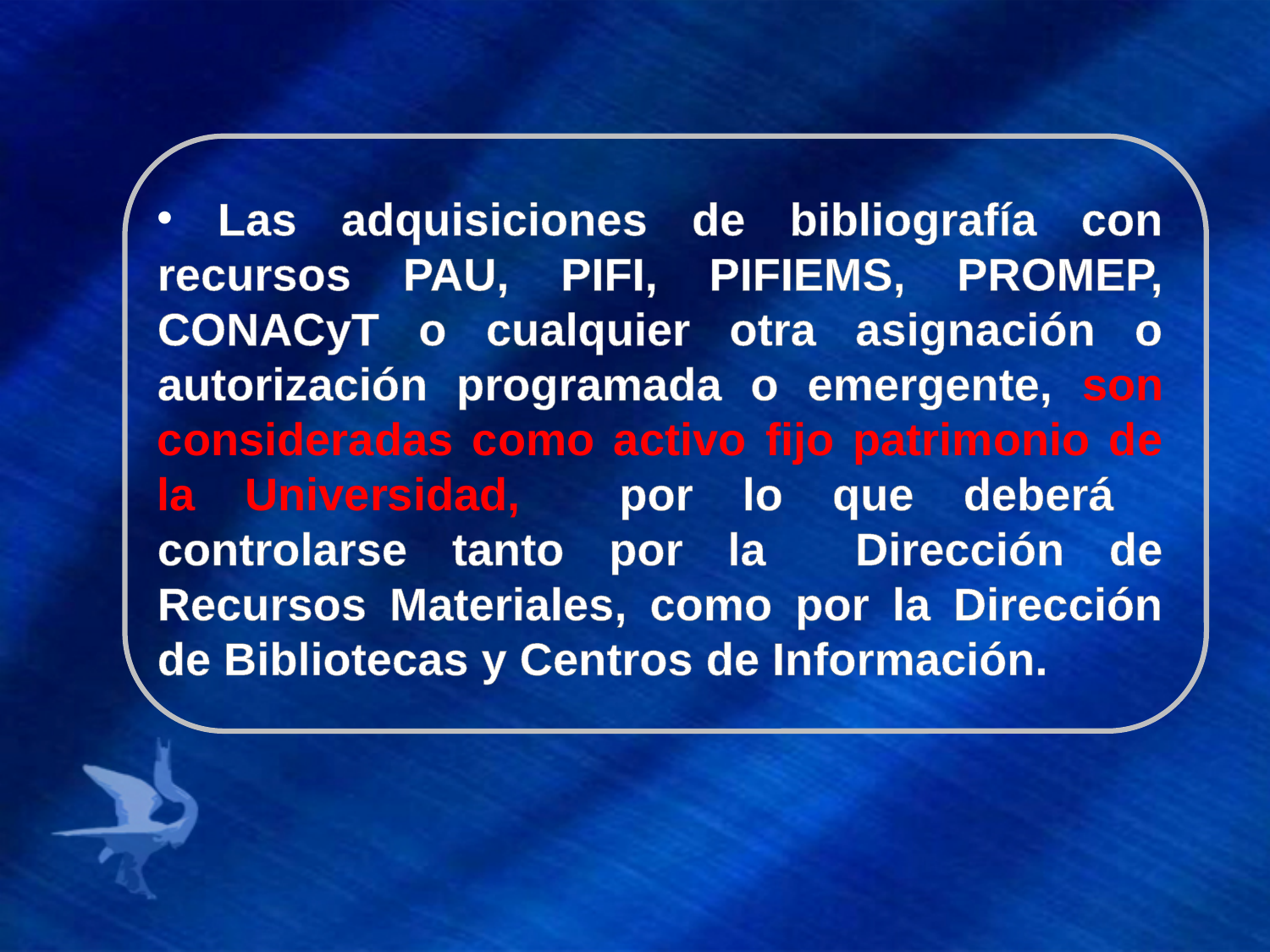

Las adquisiciones de bibliografía con recursos PAU, PIFI, PIFIEMS, PROMEP, CONACyT o cualquier otra asignación o autorización programada o emergente, son consideradas como activo fijo patrimonio de la Universidad,  por lo que deberá  controlarse tanto por la  Dirección de Recursos Materiales, como por la Dirección de Bibliotecas y Centros de Información.